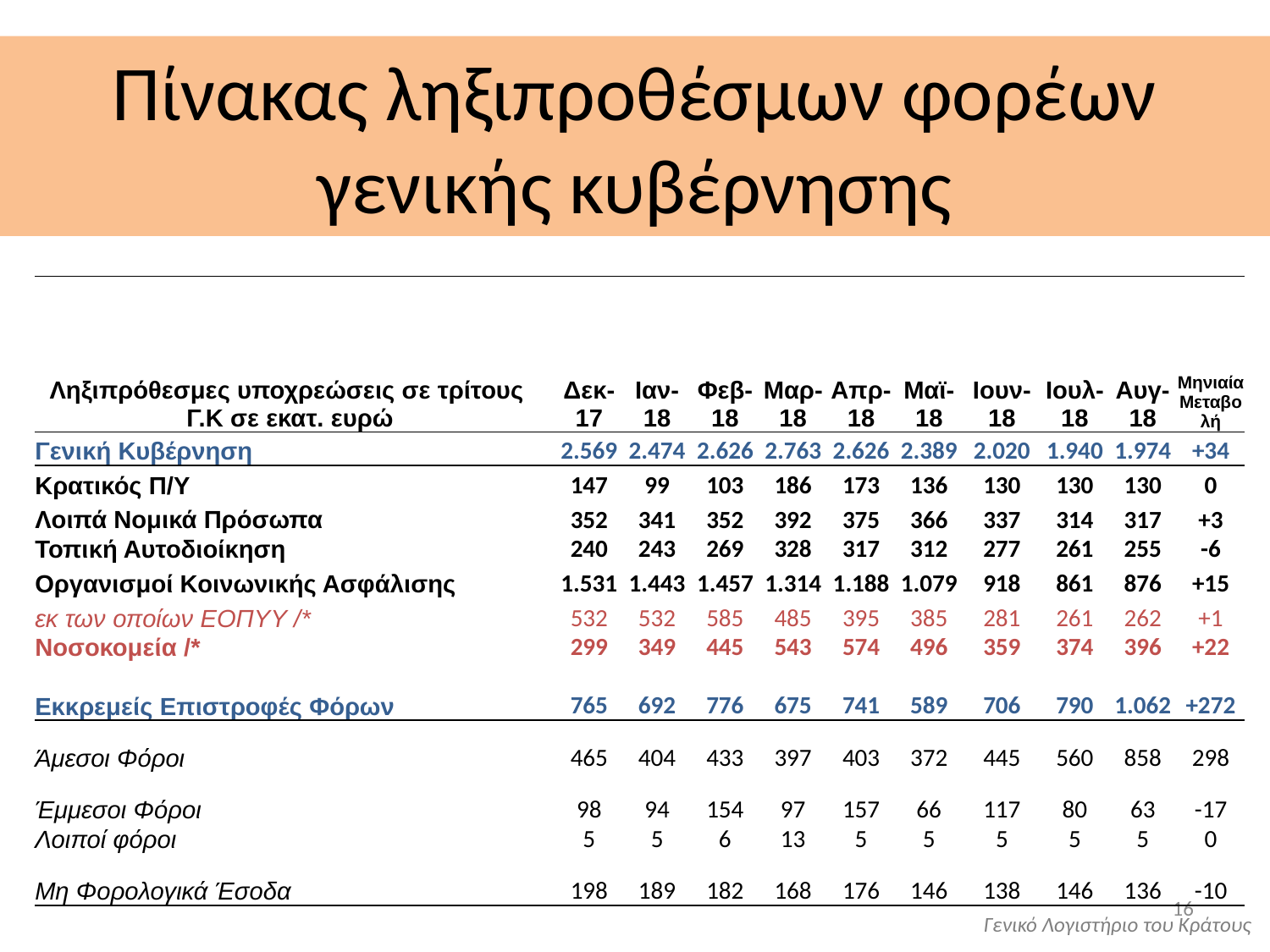

Πίνακας ληξιπροθέσμων φορέων γενικής κυβέρνησης
| Ληξιπρόθεσμες υποχρεώσεις σε τρίτους Γ.Κ σε εκατ. ευρώ |  | Δεκ-17 | Ιαν-18 | Φεβ-18 | Μαρ-18 | Απρ-18 | Μαϊ-18 | Ιουν-18 | Ιουλ-18 | Αυγ-18 | Μηνιαία Μεταβολή |
| --- | --- | --- | --- | --- | --- | --- | --- | --- | --- | --- | --- |
| Γενική Κυβέρνηση |  | 2.569 | 2.474 | 2.626 | 2.763 | 2.626 | 2.389 | 2.020 | 1.940 | 1.974 | +34 |
| Κρατικός Π/Υ |  | 147 | 99 | 103 | 186 | 173 | 136 | 130 | 130 | 130 | 0 |
| Λοιπά Νομικά Πρόσωπα |  | 352 | 341 | 352 | 392 | 375 | 366 | 337 | 314 | 317 | +3 |
| Τοπική Αυτοδιοίκηση |  | 240 | 243 | 269 | 328 | 317 | 312 | 277 | 261 | 255 | -6 |
| Οργανισμοί Κοινωνικής Ασφάλισης |  | 1.531 | 1.443 | 1.457 | 1.314 | 1.188 | 1.079 | 918 | 861 | 876 | +15 |
| εκ των οποίων ΕΟΠΥΥ /\* |  | 532 | 532 | 585 | 485 | 395 | 385 | 281 | 261 | 262 | +1 |
| Νοσοκομεία /\* |  | 299 | 349 | 445 | 543 | 574 | 496 | 359 | 374 | 396 | +22 |
|  |  |  |  |  |  |  |  |  |  |  |  |
| Εκκρεμείς Επιστροφές Φόρων |  | 765 | 692 | 776 | 675 | 741 | 589 | 706 | 790 | 1.062 | +272 |
| Άμεσοι Φόροι |  | 465 | 404 | 433 | 397 | 403 | 372 | 445 | 560 | 858 | 298 |
| Έμμεσοι Φόροι |  | 98 | 94 | 154 | 97 | 157 | 66 | 117 | 80 | 63 | -17 |
| Λοιποί φόροι |  | 5 | 5 | 6 | 13 | 5 | 5 | 5 | 5 | 5 | 0 |
| Μη Φορολογικά Έσοδα |  | 198 | 189 | 182 | 168 | 176 | 146 | 138 | 146 | 136 | -10 |
16
Γενικό Λογιστήριο του Κράτους